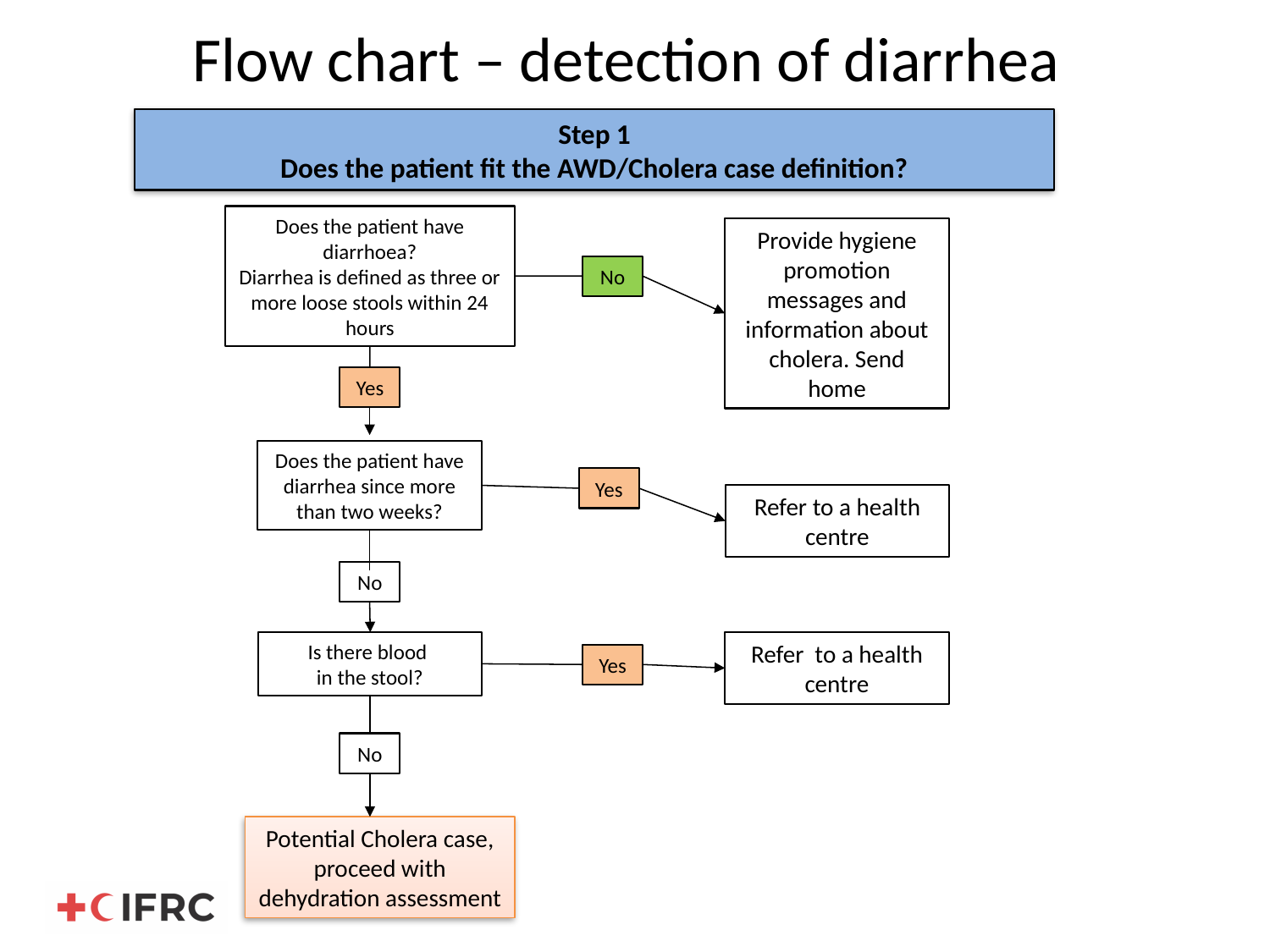

Flow chart – detection of diarrhea
Step 1
Does the patient fit the AWD/Cholera case definition?
Does the patient have diarrhoea?
Diarrhea is defined as three or more loose stools within 24 hours
Provide hygiene promotion messages and information about cholera. Send home
No
Yes
Does the patient have diarrhea since more than two weeks?
Yes
Refer to a health centre
No
Is there blood
in the stool?
Refer  to a health centre
Yes
No
Potential Cholera case, proceed with dehydration assessment